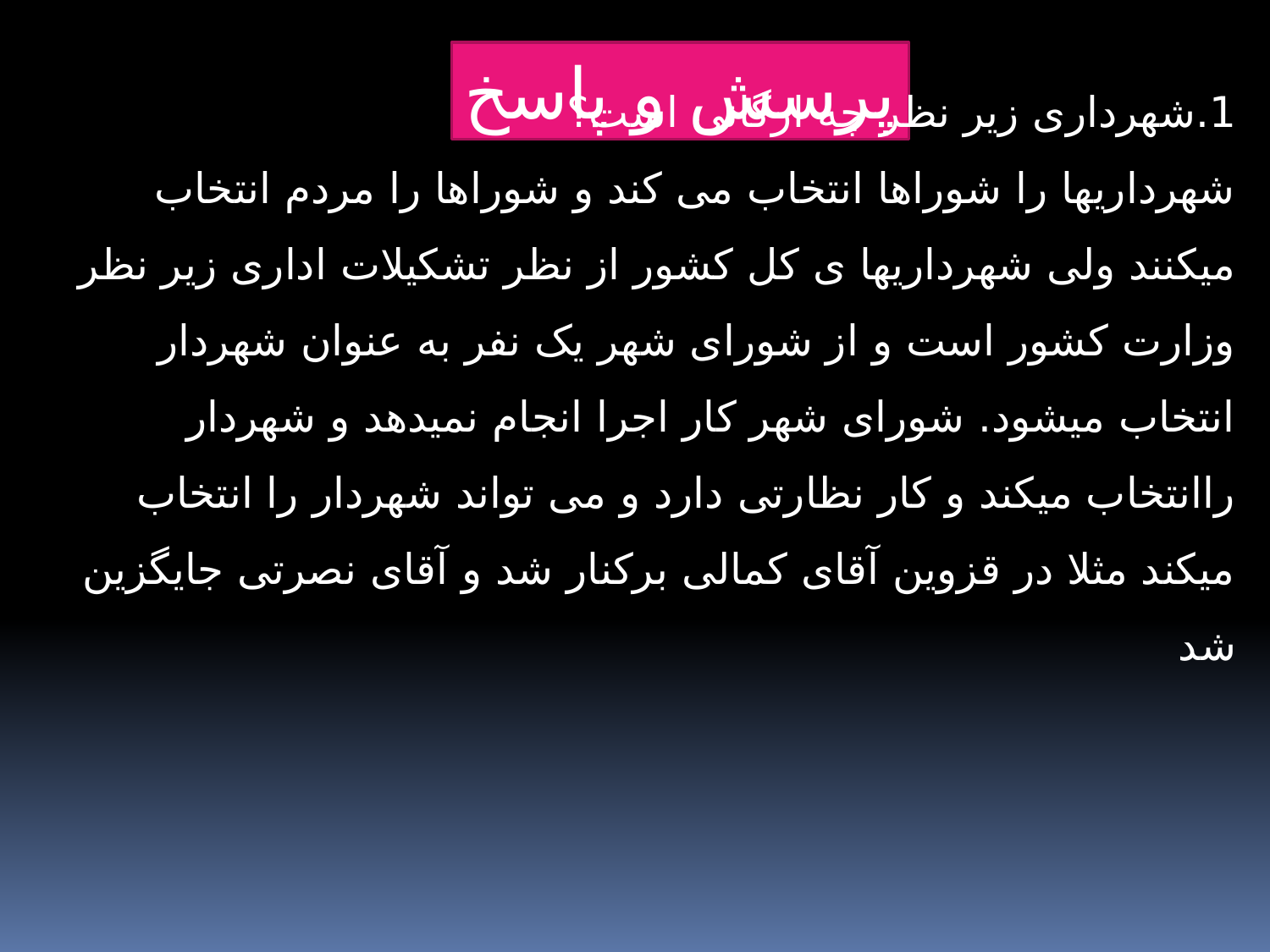

پرسش و پاسخ
1.شهرداری زیر نظر چه ارگانی است؟
شهرداریها را شوراها انتخاب می کند و شوراها را مردم انتخاب میکنند ولی شهرداریها ی کل کشور از نظر تشکیلات اداری زیر نظر وزارت کشور است و از شورای شهر یک نفر به عنوان شهردار انتخاب میشود. شورای شهر کار اجرا انجام نمیدهد و شهردار راانتخاب میکند و کار نظارتی دارد و می تواند شهردار را انتخاب میکند مثلا در قزوین آقای کمالی برکنار شد و آقای نصرتی جایگزین شد